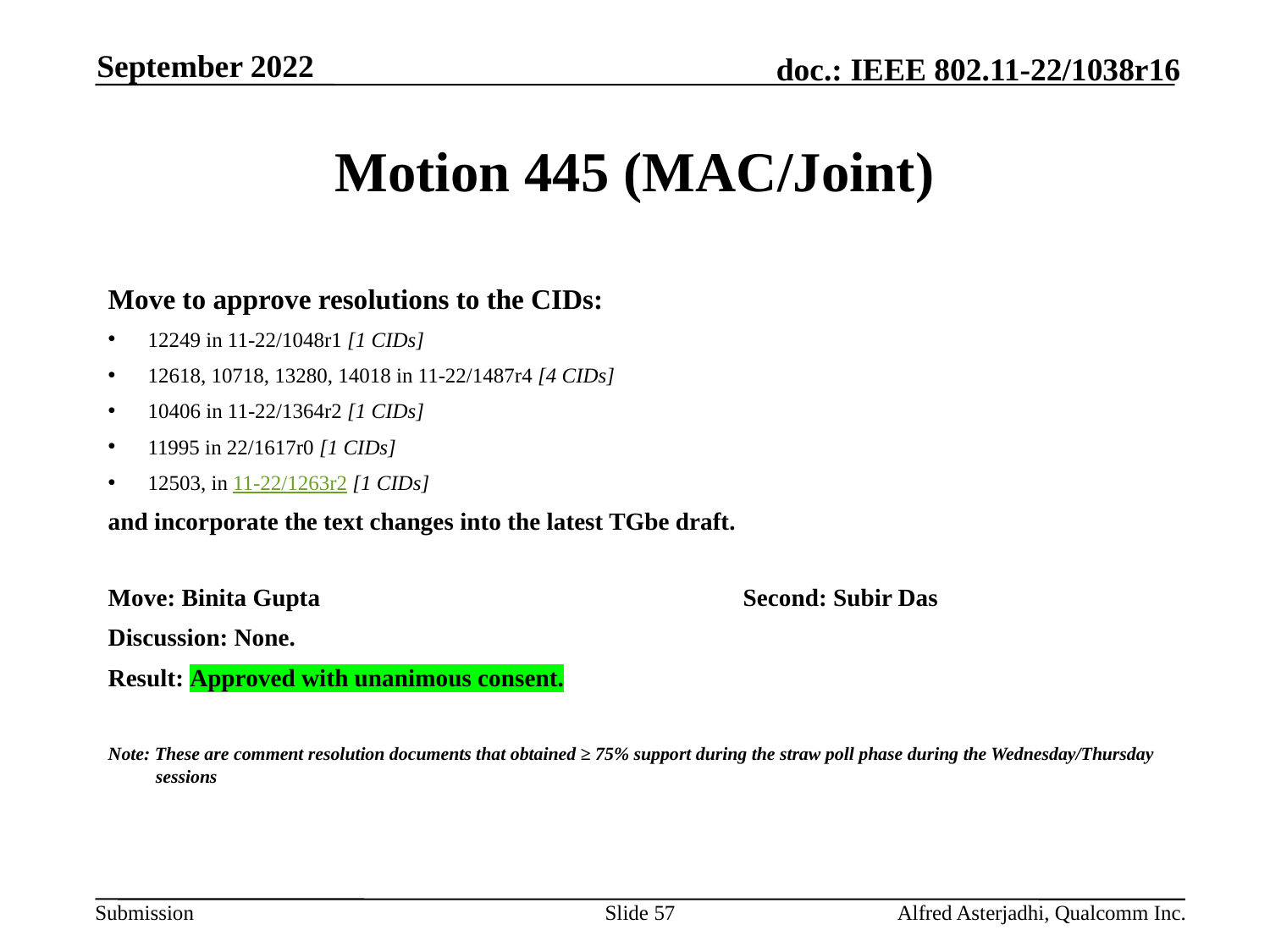

September 2022
# Motion 445 (MAC/Joint)
Move to approve resolutions to the CIDs:
12249 in 11-22/1048r1 [1 CIDs]
12618, 10718, 13280, 14018 in 11-22/1487r4 [4 CIDs]
10406 in 11-22/1364r2 [1 CIDs]
11995 in 22/1617r0 [1 CIDs]
12503, in 11-22/1263r2 [1 CIDs]
and incorporate the text changes into the latest TGbe draft.

Move: Binita Gupta				Second: Subir Das
Discussion: None.
Result: Approved with unanimous consent.

Note: These are comment resolution documents that obtained ≥ 75% support during the straw poll phase during the Wednesday/Thursday sessions

Slide 57
Alfred Asterjadhi, Qualcomm Inc.